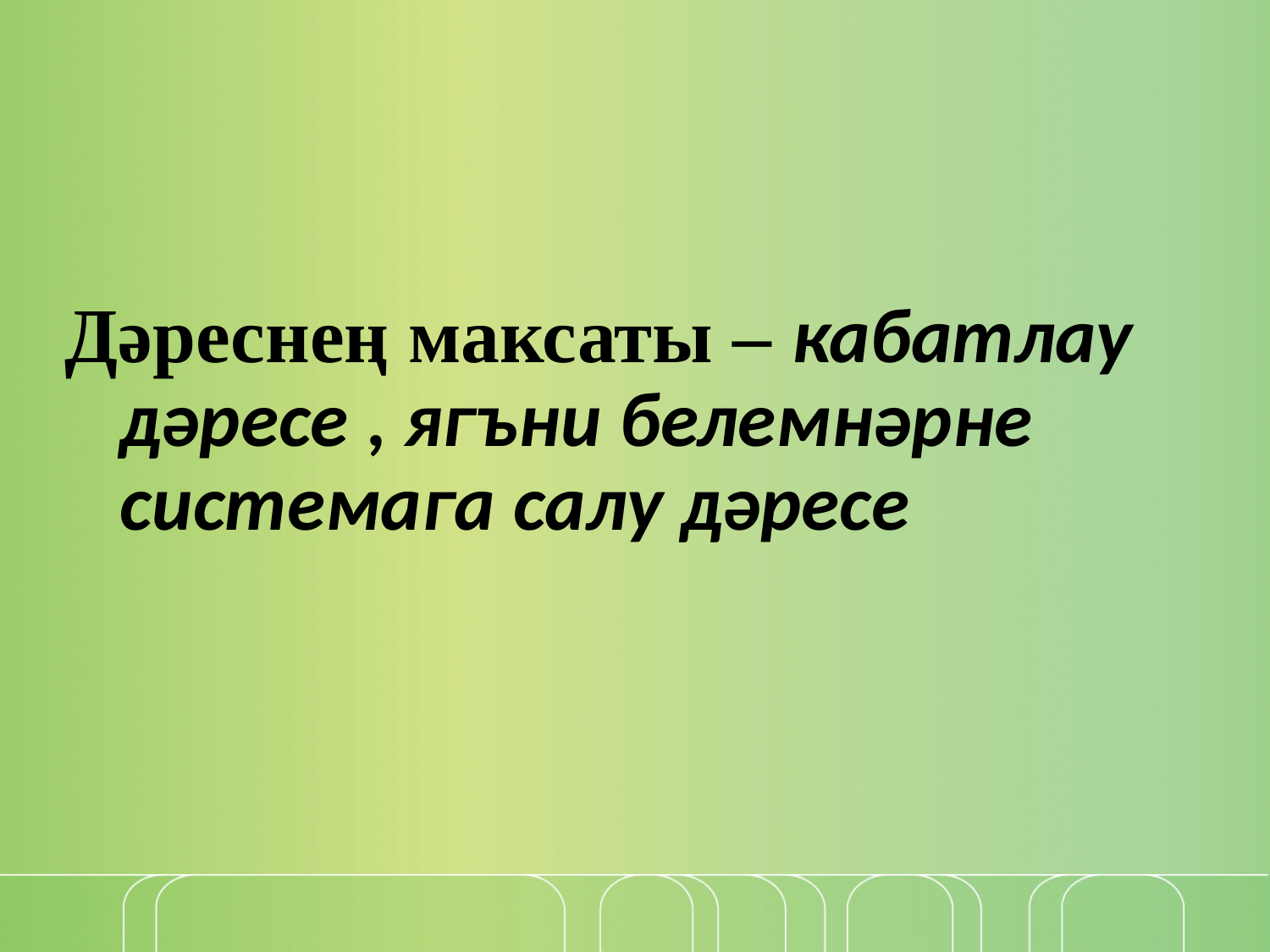

#
Дәреснең максаты – кабатлау дәресе , ягъни белемнәрне системага салу дәресе